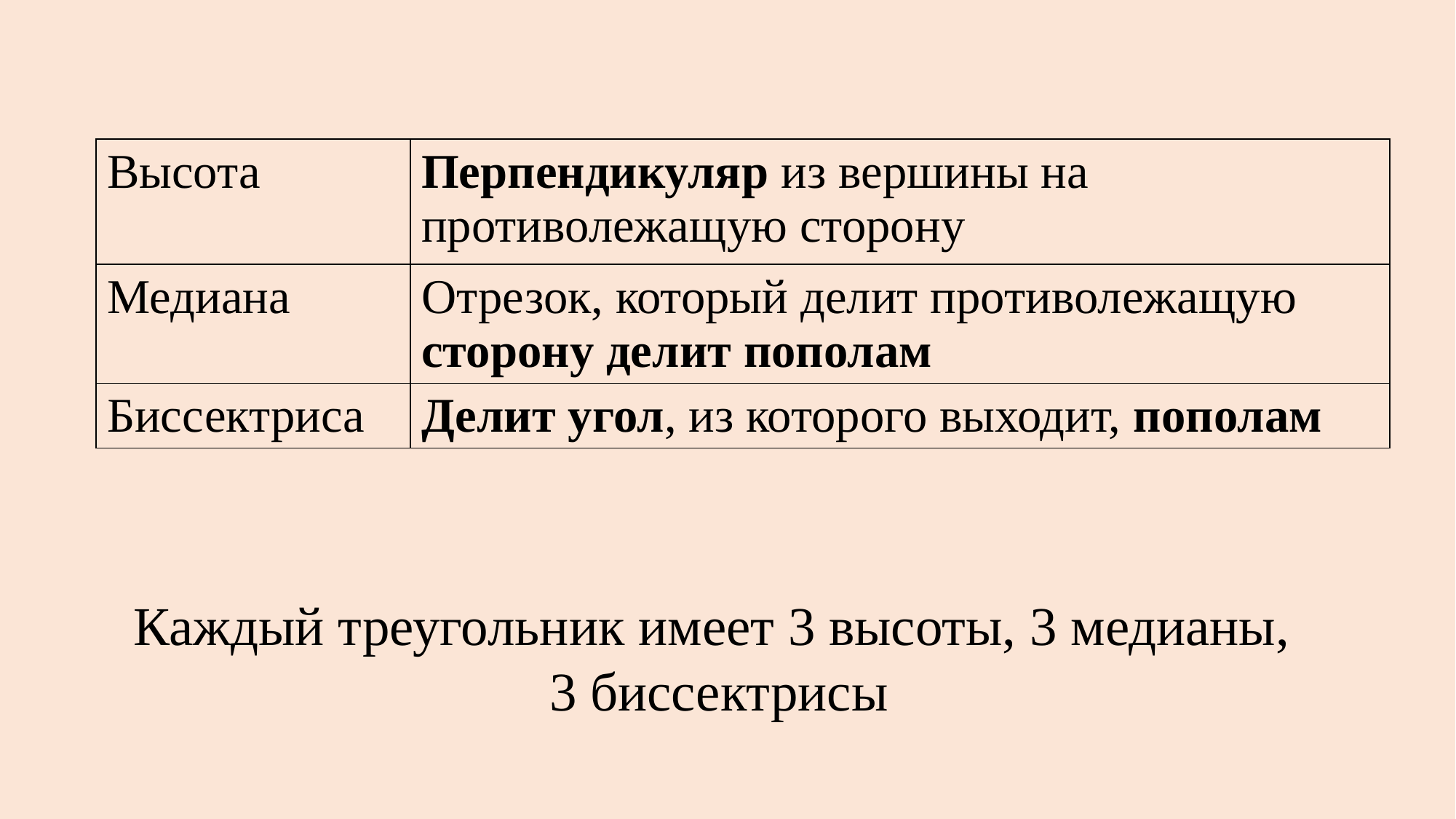

| Высота | Перпендикуляр из вершины на противолежащую сторону |
| --- | --- |
| Медиана | Отрезок, который делит противолежащую сторону делит пополам |
| Биссектриса | Делит угол, из которого выходит, пополам |
Каждый треугольник имеет 3 высоты, 3 медианы,
3 биссектрисы